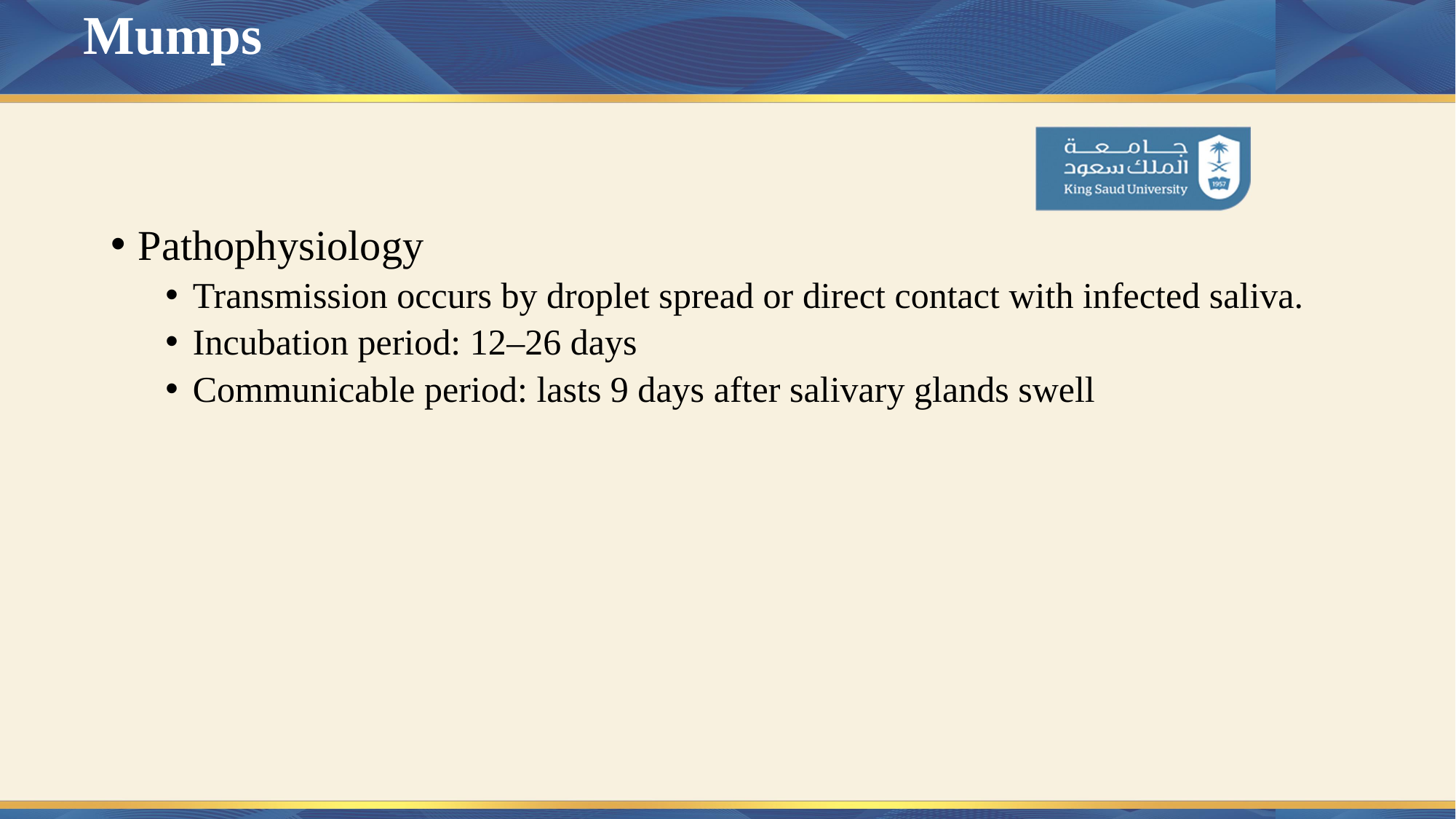

# Mumps
Pathophysiology
Transmission occurs by droplet spread or direct contact with infected saliva.
Incubation period: 12–26 days
Communicable period: lasts 9 days after salivary glands swell